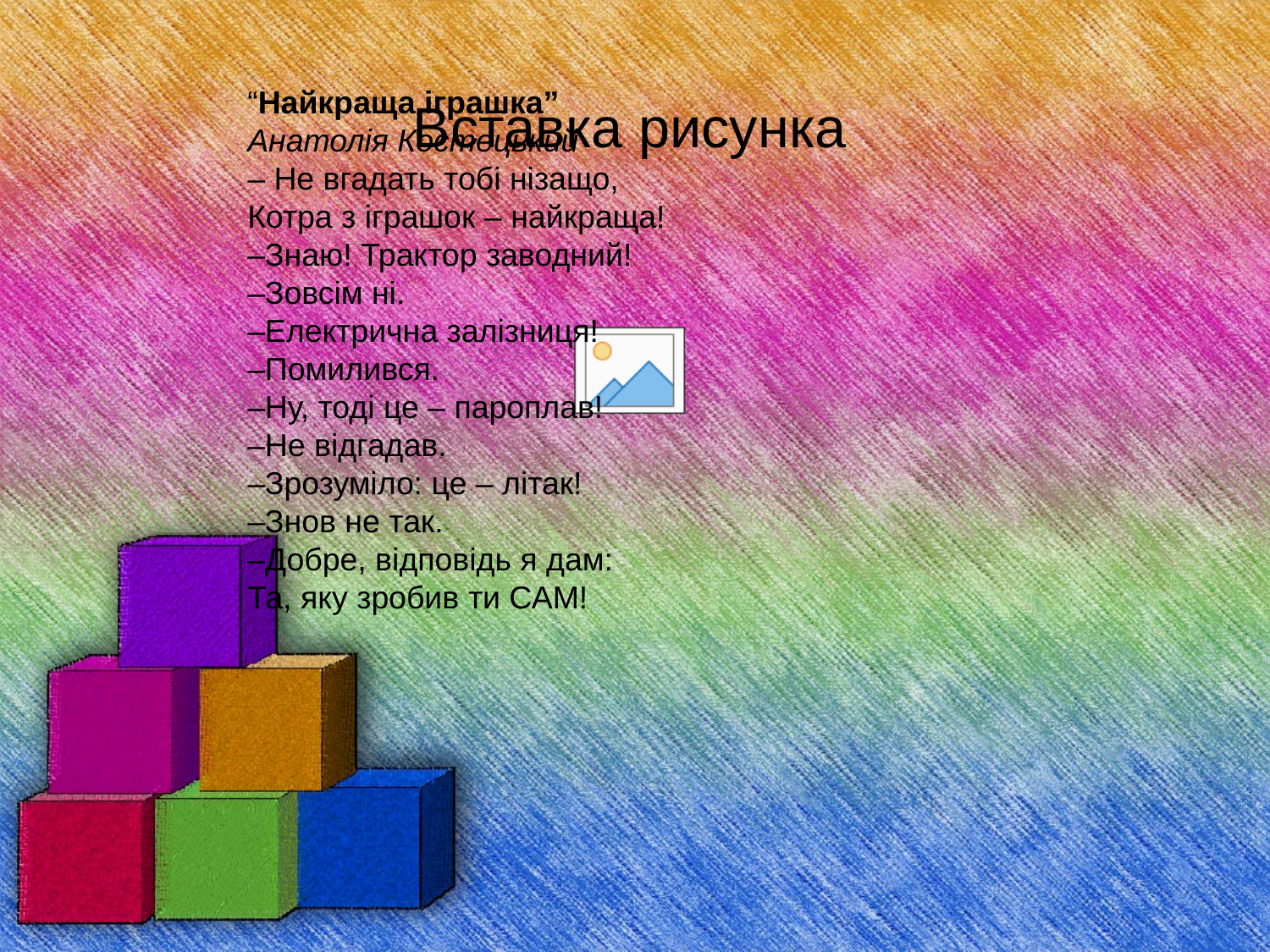

“Найкраща іграшка”
Анатолія Костецький
– Не вгадать тобі нізащо,
Котра з іграшок – найкраща!
–Знаю! Трактор заводний!
–Зовсім ні.
–Електрична залізниця!
–Помилився.
–Ну, тоді це – пароплав!
–Не відгадав.
–Зрозуміло: це – літак!
–Знов не так.
–Добре, відповідь я дам:
Та, яку зробив ти САМ!

#